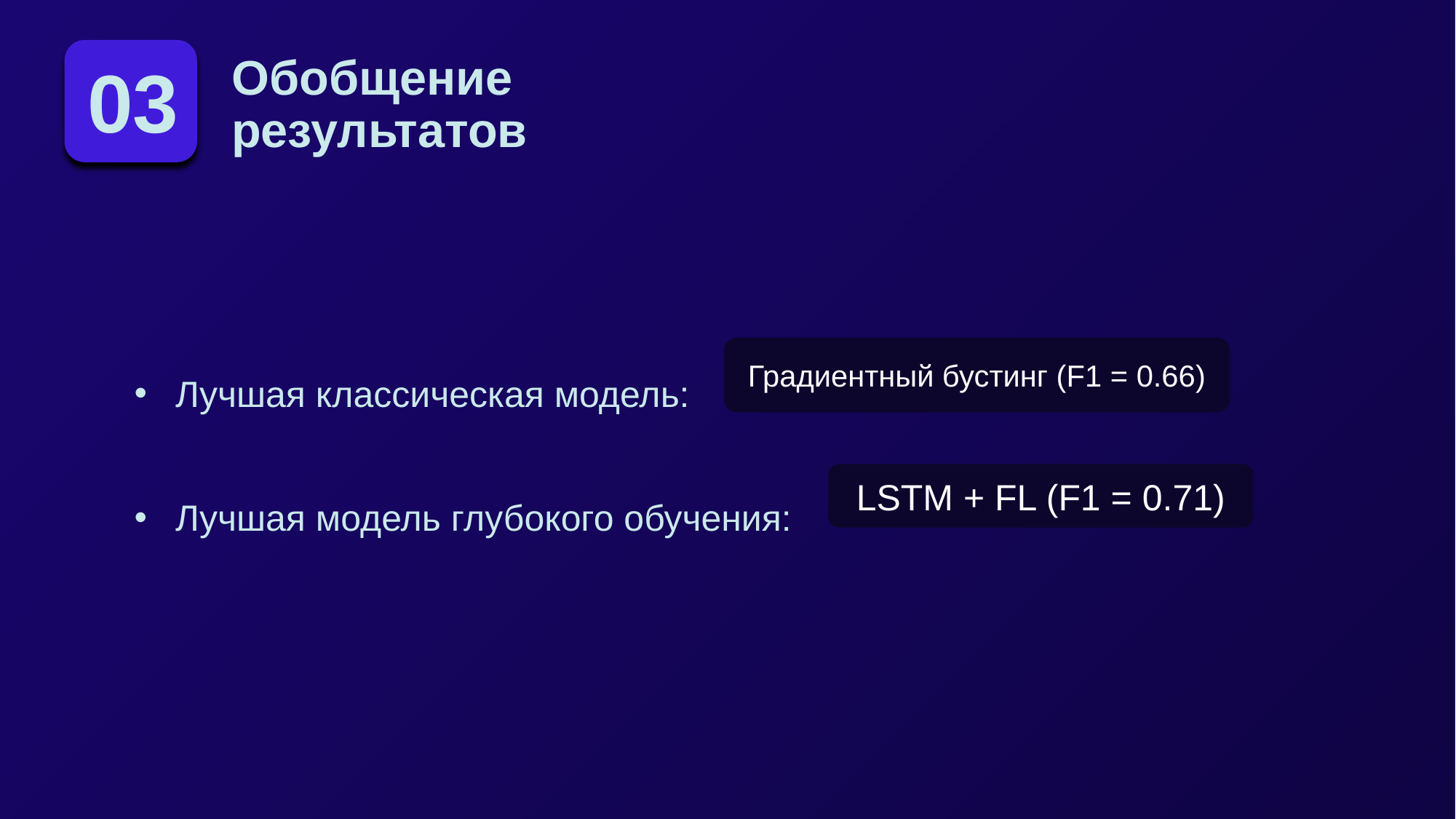

# Обобщение результатов

03
Лучшая классическая модель:
Лучшая модель глубокого обучения:

Градиентный бустинг (F1 = 0.66)
LSTM + FL (F1 = 0.71)